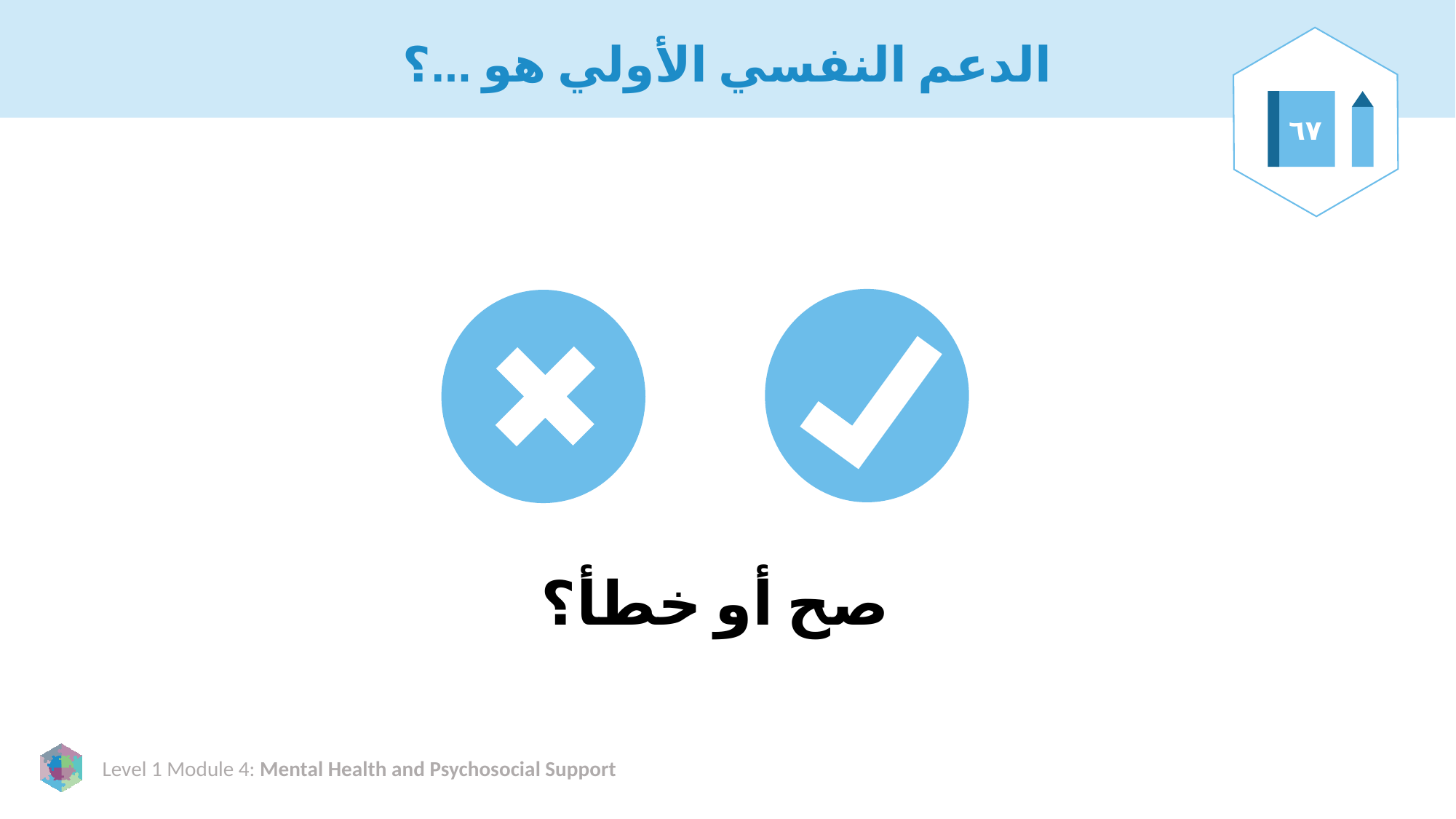

# الدعم النفسي الأولي هو ...؟

٦٧

صح أو خطأ؟